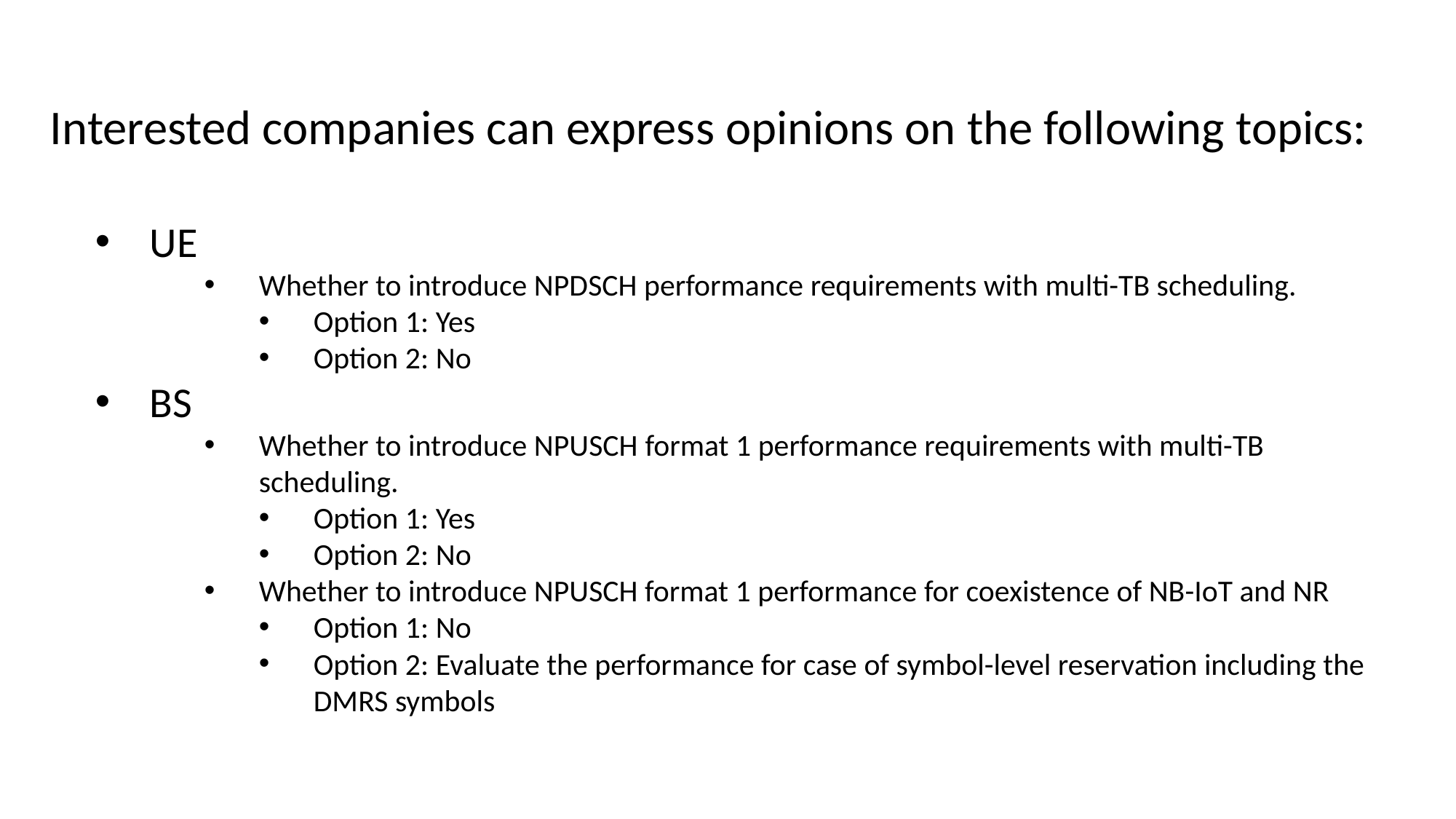

Interested companies can express opinions on the following topics:
UE
Whether to introduce NPDSCH performance requirements with multi-TB scheduling.
Option 1: Yes
Option 2: No
BS
Whether to introduce NPUSCH format 1 performance requirements with multi-TB scheduling.
Option 1: Yes
Option 2: No
Whether to introduce NPUSCH format 1 performance for coexistence of NB-IoT and NR
Option 1: No
Option 2: Evaluate the performance for case of symbol-level reservation including the DMRS symbols